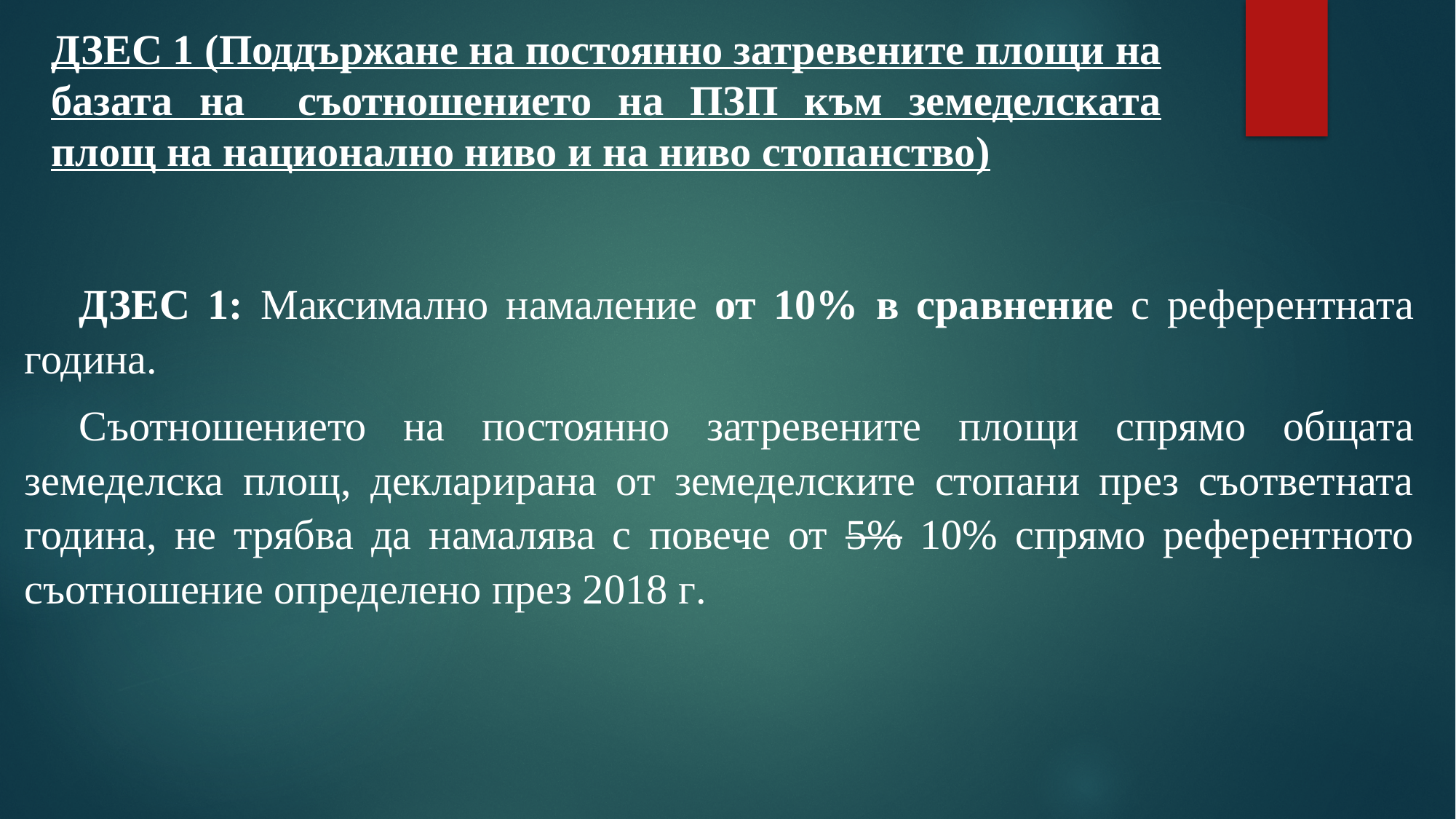

ДЗЕС 1 (Поддържане на постоянно затревените площи на базата на  съотношението на ПЗП към земеделската площ на национално ниво и на ниво стопанство)

ДЗЕС 1: Максимално намаление от 10% в сравнение с референтната година.
Съотношението на постоянно затревените площи спрямо общата земеделска площ, декларирана от земеделските стопани през съответната година, не трябва да намалява с повече от 5% 10% спрямо референтното съотношение определено през 2018 г.